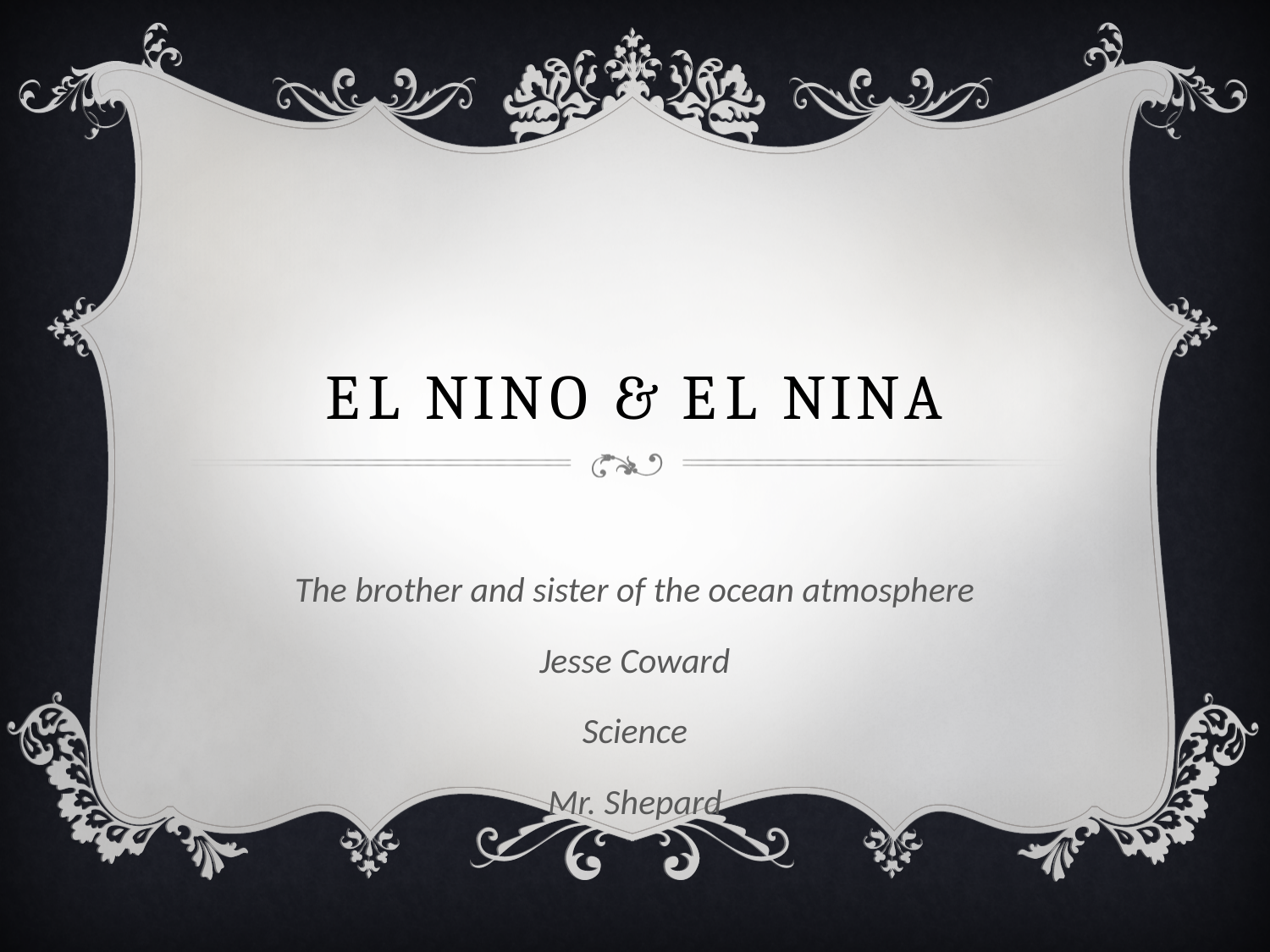

# El Nino & El Nina
The brother and sister of the ocean atmosphere
Jesse Coward
Science
Mr. Shepard